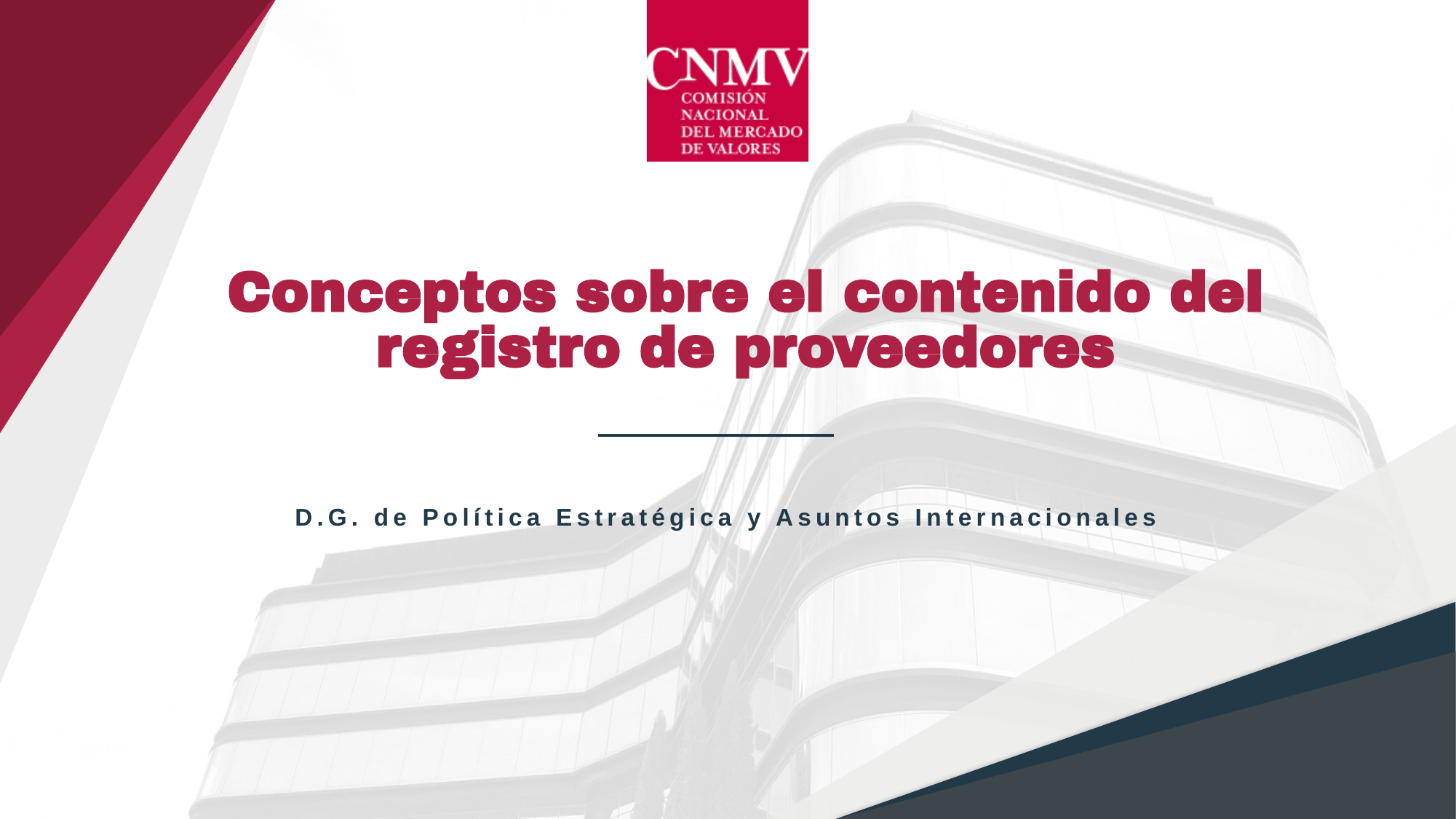

#
Conceptos sobre el contenido del registro de proveedores

D.G. de Política Estratégica y Asuntos Internacionales